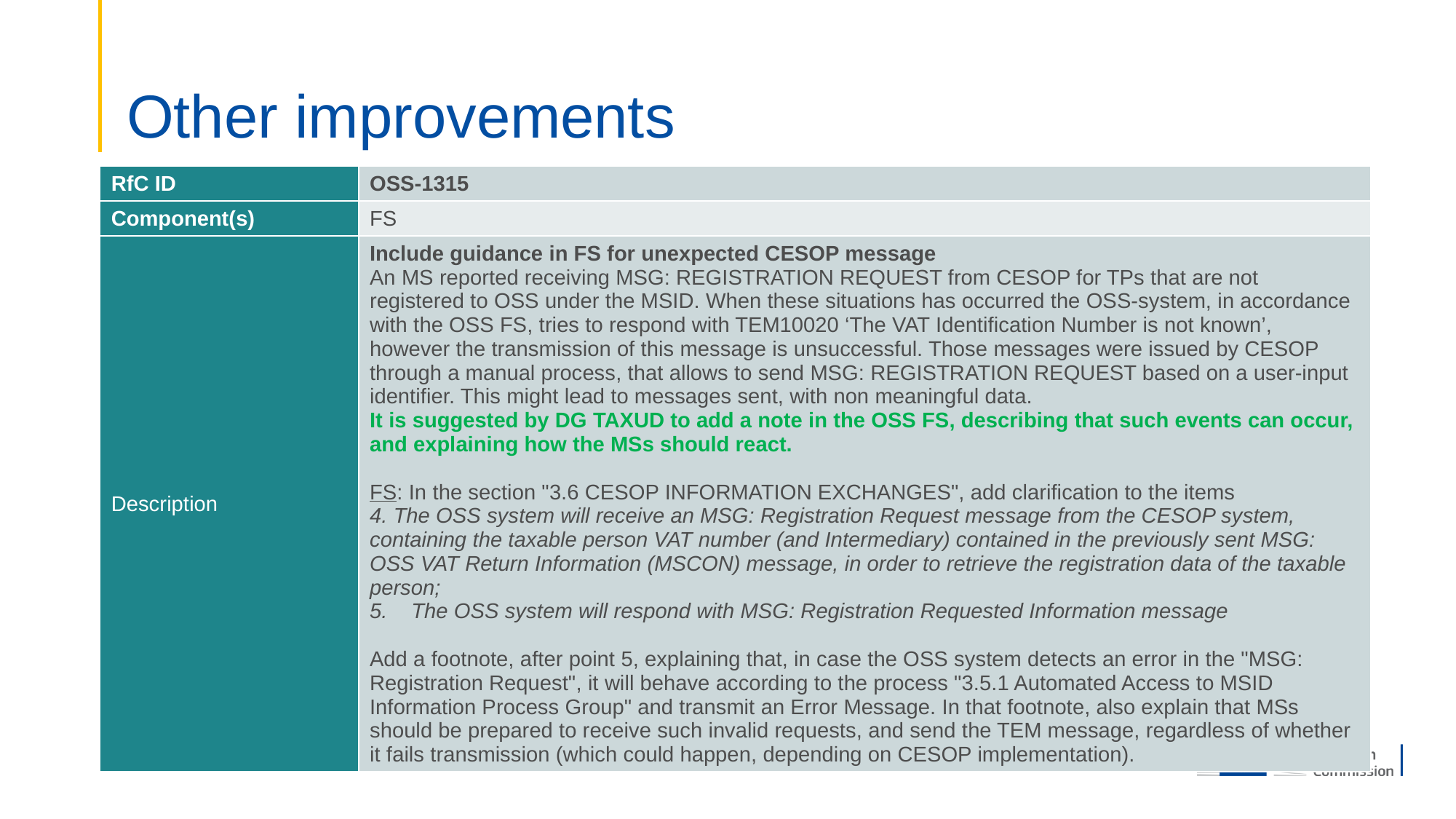

# Other improvements
| RfC ID | OSS-1315 |
| --- | --- |
| Component(s) | FS |
| Description | Include guidance in FS for unexpected CESOP message An MS reported receiving MSG: REGISTRATION REQUEST from CESOP for TPs that are not registered to OSS under the MSID. When these situations has occurred the OSS-system, in accordance with the OSS FS, tries to respond with TEM10020 ‘The VAT Identification Number is not known’, however the transmission of this message is unsuccessful. Those messages were issued by CESOP through a manual process, that allows to send MSG: REGISTRATION REQUEST based on a user-input identifier. This might lead to messages sent, with non meaningful data. It is suggested by DG TAXUD to add a note in the OSS FS, describing that such events can occur, and explaining how the MSs should react. FS: In the section "3.6 CESOP INFORMATION EXCHANGES", add clarification to the items 4. The OSS system will receive an MSG: Registration Request message from the CESOP system, containing the taxable person VAT number (and Intermediary) contained in the previously sent MSG: OSS VAT Return Information (MSCON) message, in order to retrieve the registration data of the taxable person; 5. The OSS system will respond with MSG: Registration Requested Information message Add a footnote, after point 5, explaining that, in case the OSS system detects an error in the "MSG: Registration Request", it will behave according to the process "3.5.1 Automated Access to MSID Information Process Group" and transmit an Error Message. In that footnote, also explain that MSs should be prepared to receive such invalid requests, and send the TEM message, regardless of whether it fails transmission (which could happen, depending on CESOP implementation). |
44